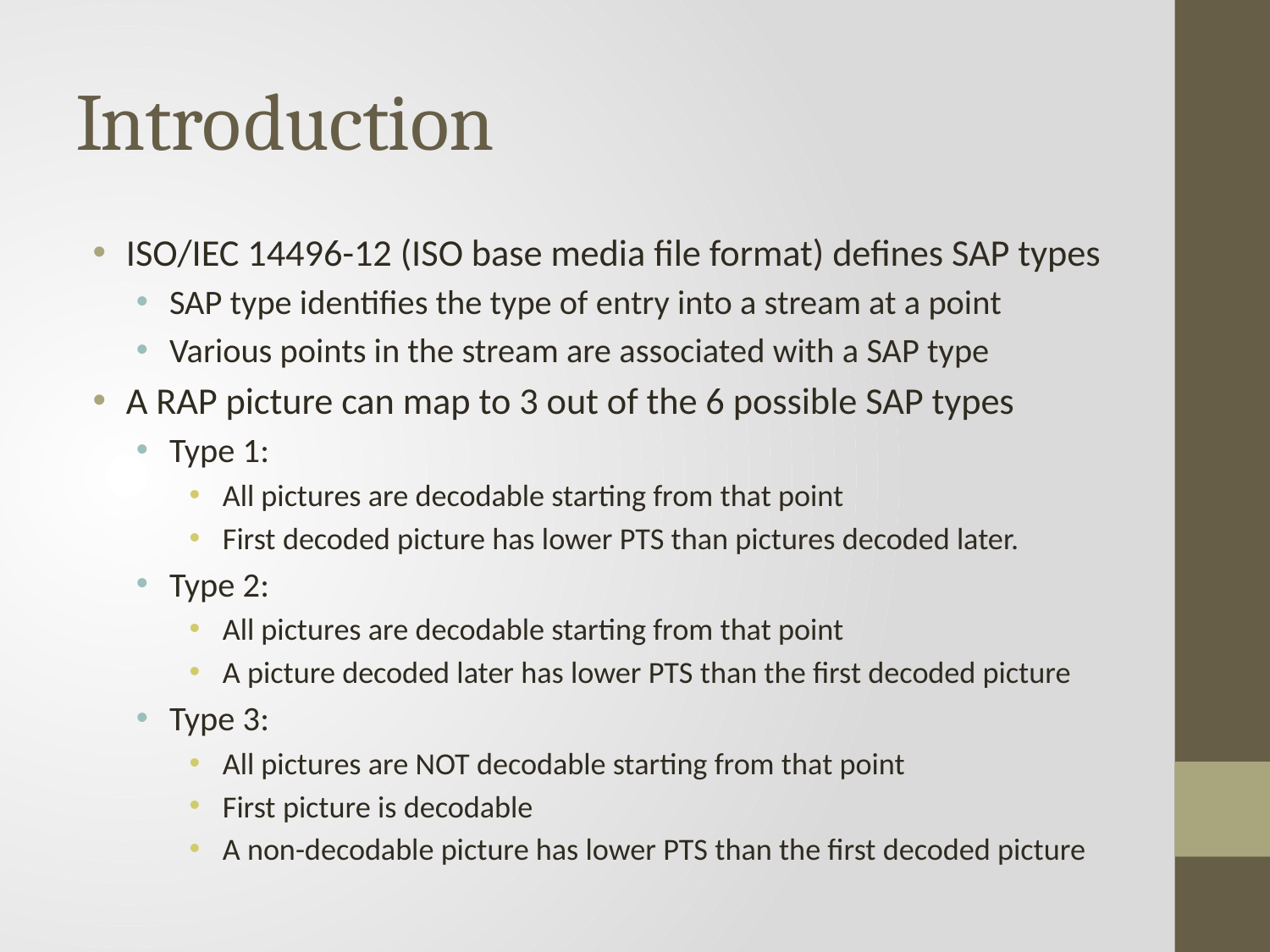

# Introduction
ISO/IEC 14496-12 (ISO base media file format) defines SAP types
SAP type identifies the type of entry into a stream at a point
Various points in the stream are associated with a SAP type
A RAP picture can map to 3 out of the 6 possible SAP types
Type 1:
All pictures are decodable starting from that point
First decoded picture has lower PTS than pictures decoded later.
Type 2:
All pictures are decodable starting from that point
A picture decoded later has lower PTS than the first decoded picture
Type 3:
All pictures are NOT decodable starting from that point
First picture is decodable
A non-decodable picture has lower PTS than the first decoded picture